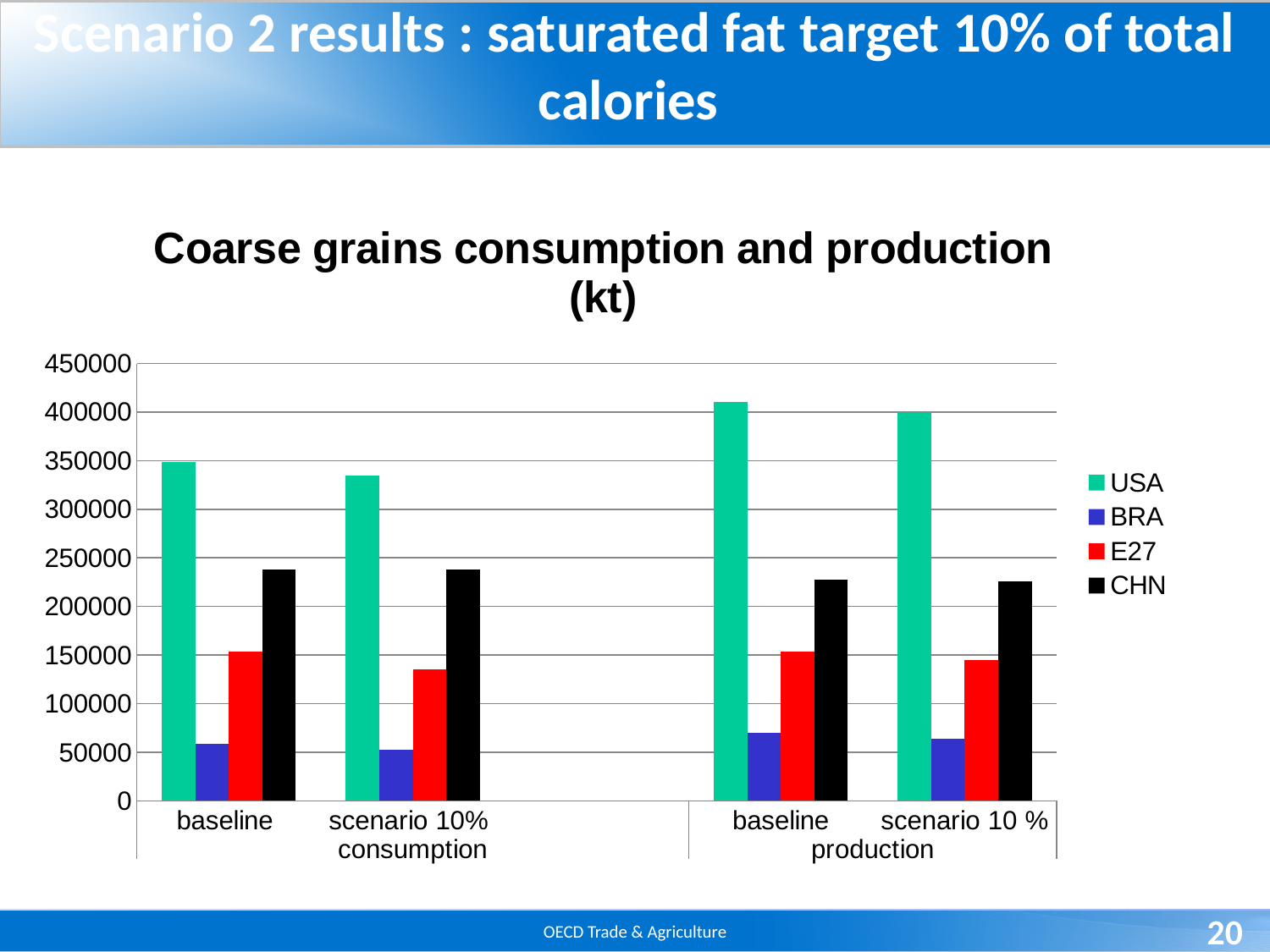

# Scenario 2 results : saturated fat target 10% of total calories

### Chart: Coarse grains consumption and production (kt)

| Category | USA | BRA | E27 | CHN |
|---|---|---|---|---|
| baseline  | 348208.6947951179 | 58733.536778072 | 153616.71585382905 | 238176.63770368005 |
| scenario 10%  | 334833.3585312909 | 52789.80299719242 | 135042.74317601405 | 238440.99736446905 |
|  | None | None | None | None |
| baseline | 410801.945554184 | 69571.78393967236 | 153770.74716993712 | 227800.646150034 |
| scenario 10 % | 400426.201505766 | 64022.144837806816 | 145298.24905579805 | 226167.40082482 |